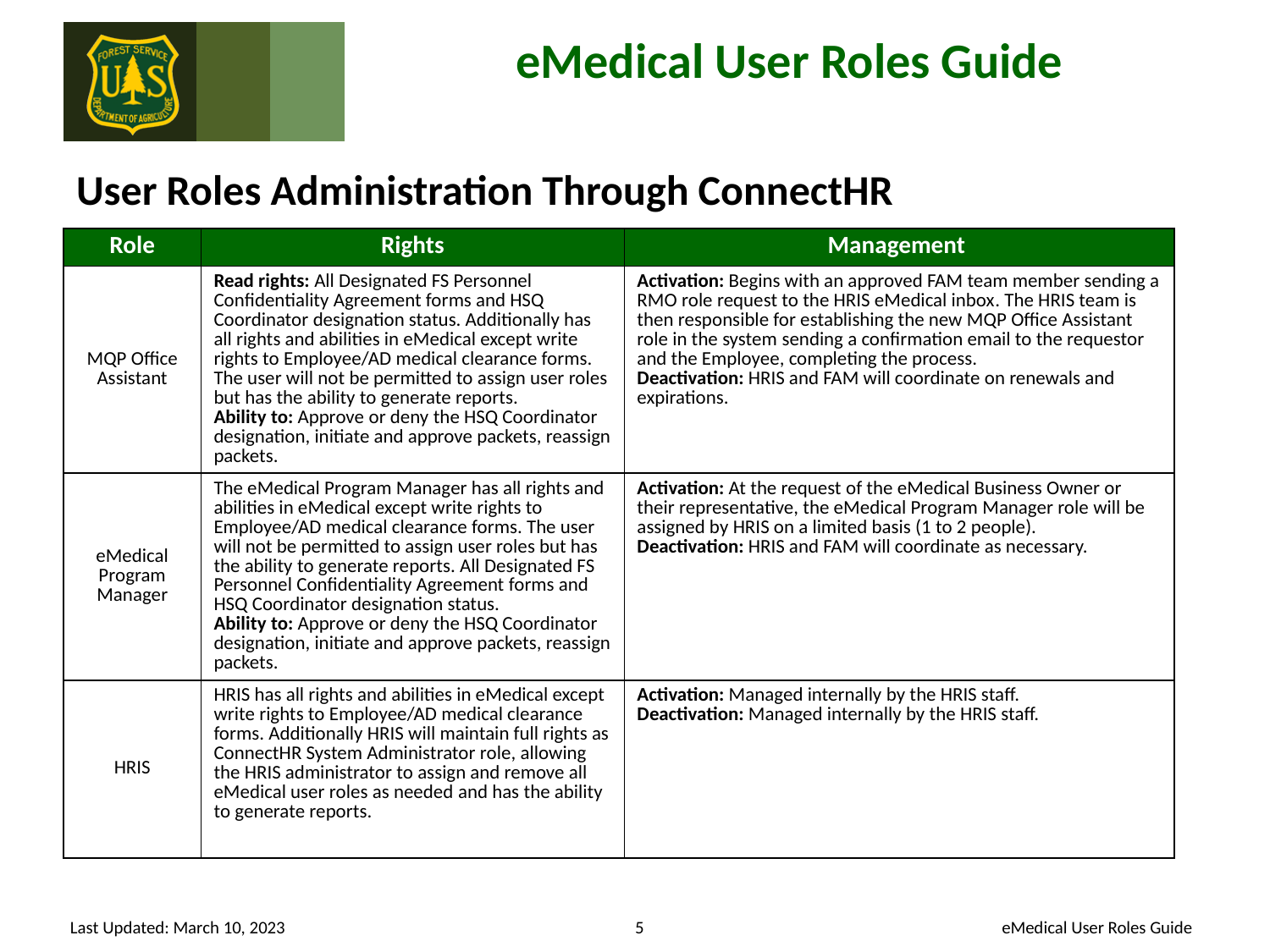

# User Roles Administration Through ConnectHR
| Role | Rights | Management |
| --- | --- | --- |
| MQP Office Assistant | Read rights: All Designated FS Personnel Confidentiality Agreement forms and HSQ Coordinator designation status. Additionally has all rights and abilities in eMedical except write rights to Employee/AD medical clearance forms. The user will not be permitted to assign user roles but has the ability to generate reports. Ability to: Approve or deny the HSQ Coordinator designation, initiate and approve packets, reassign packets. | Activation: Begins with an approved FAM team member sending a RMO role request to the HRIS eMedical inbox. The HRIS team is then responsible for establishing the new MQP Office Assistant role in the system sending a confirmation email to the requestor and the Employee, completing the process. Deactivation: HRIS and FAM will coordinate on renewals and expirations. |
| eMedical Program Manager | The eMedical Program Manager has all rights and abilities in eMedical except write rights to Employee/AD medical clearance forms. The user will not be permitted to assign user roles but has the ability to generate reports. All Designated FS Personnel Confidentiality Agreement forms and HSQ Coordinator designation status. Ability to: Approve or deny the HSQ Coordinator designation, initiate and approve packets, reassign packets. | Activation: At the request of the eMedical Business Owner or their representative, the eMedical Program Manager role will be assigned by HRIS on a limited basis (1 to 2 people). Deactivation: HRIS and FAM will coordinate as necessary. |
| HRIS | HRIS has all rights and abilities in eMedical except write rights to Employee/AD medical clearance forms. Additionally HRIS will maintain full rights as ConnectHR System Administrator role, allowing the HRIS administrator to assign and remove all eMedical user roles as needed and has the ability to generate reports. | Activation: Managed internally by the HRIS staff. Deactivation: Managed internally by the HRIS staff. |